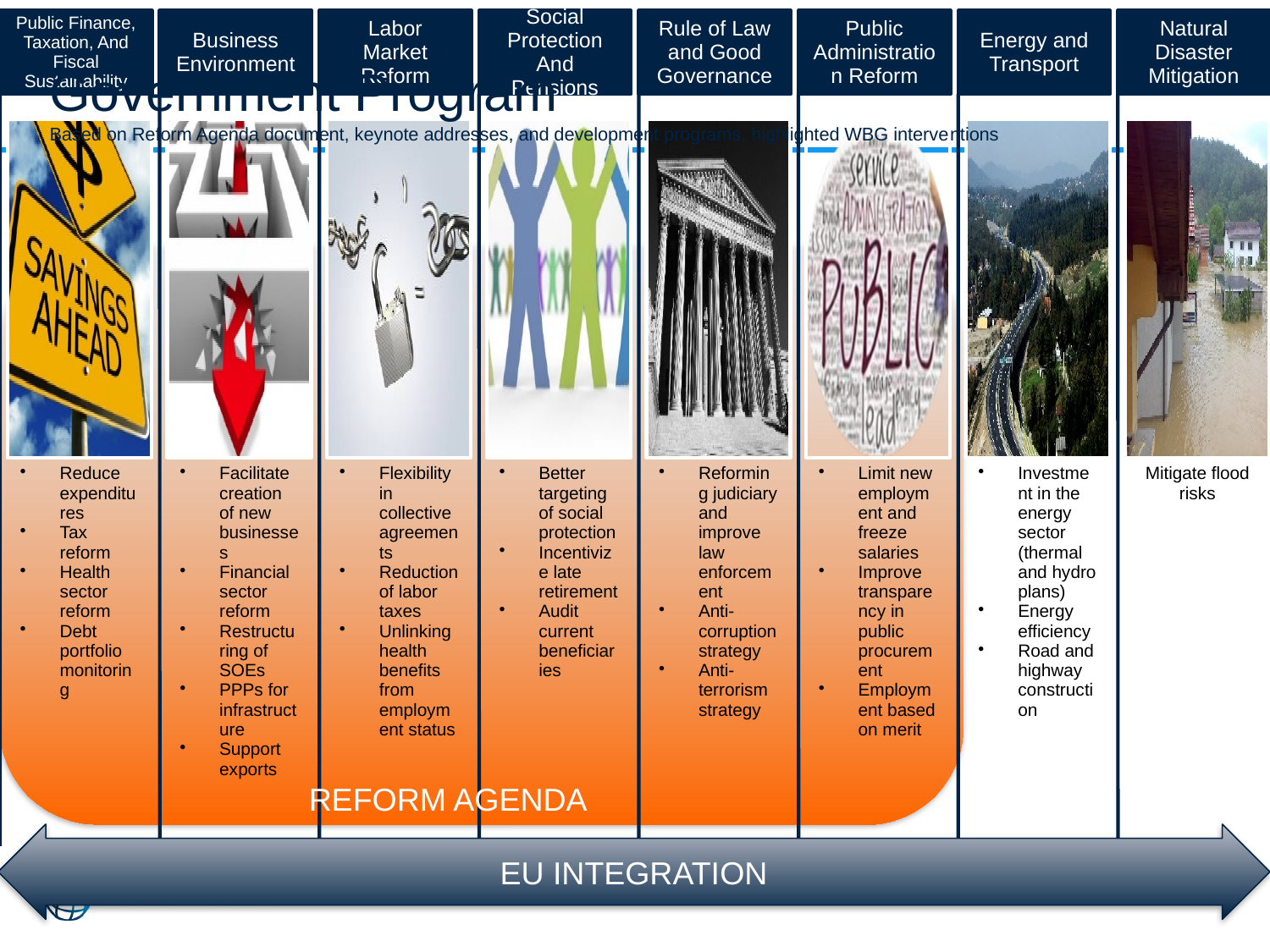

Public Finance, Taxation, And Fiscal Sustainability
Reduce expenditures
Labor Market Reform
Flexibility in collective agreements
Social Protection And Pensions
Better targeting of social protection
Business Environment
Facilitate creation of new businesses
Rule of Law and Good Governance
Public Administration Reform
Reforming judiciary and improve law enforcement
Limit new employment and freeze salaries
Energy and Transport
Natural Disaster Mitigation
Investment in the energy sector (thermal and hydro plans)
Tax reform
Health sector reform
Debt portfolio monitoring
Financial sector reform
Restructuring of SOEs
PPPs for infrastructure
Support exports
Reduction of labor taxes
Unlinking health benefits from employment status
Incentivize late retirement
Audit current beneficiaries
Anti-corruption strategy
Anti-terrorism strategy
Improve transparency in public procurement
Employment based on merit
Energy efficiency
Road and highway construction
Mitigate flood risks
# Government Program Based on Reform Agenda document, keynote addresses, and development programs, highlighted WBG interventions

REFORM AGENDA
EU INTEGRATION